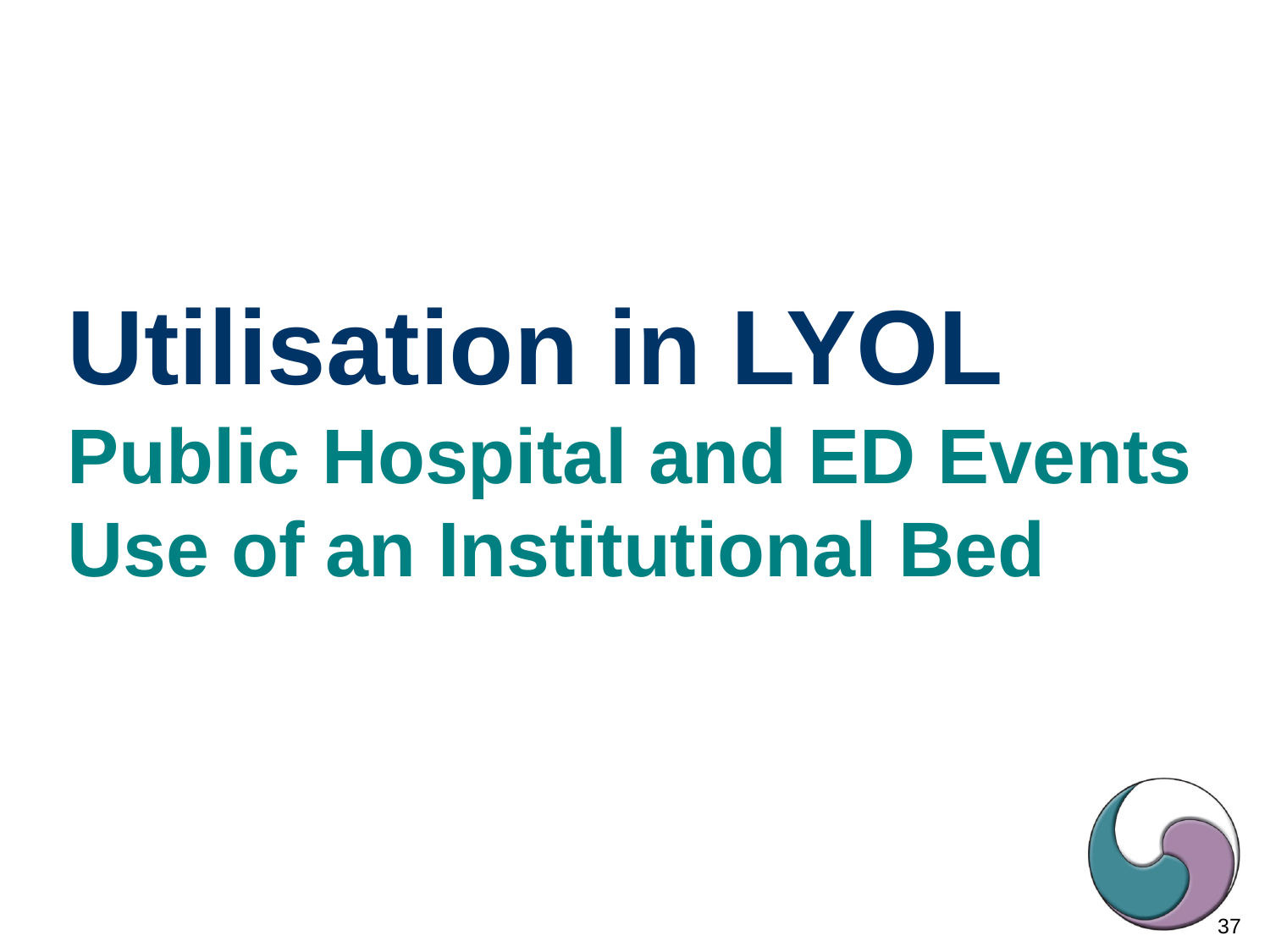

Utilisation in LYOL
Public Hospital and ED Events
Use of an Institutional Bed